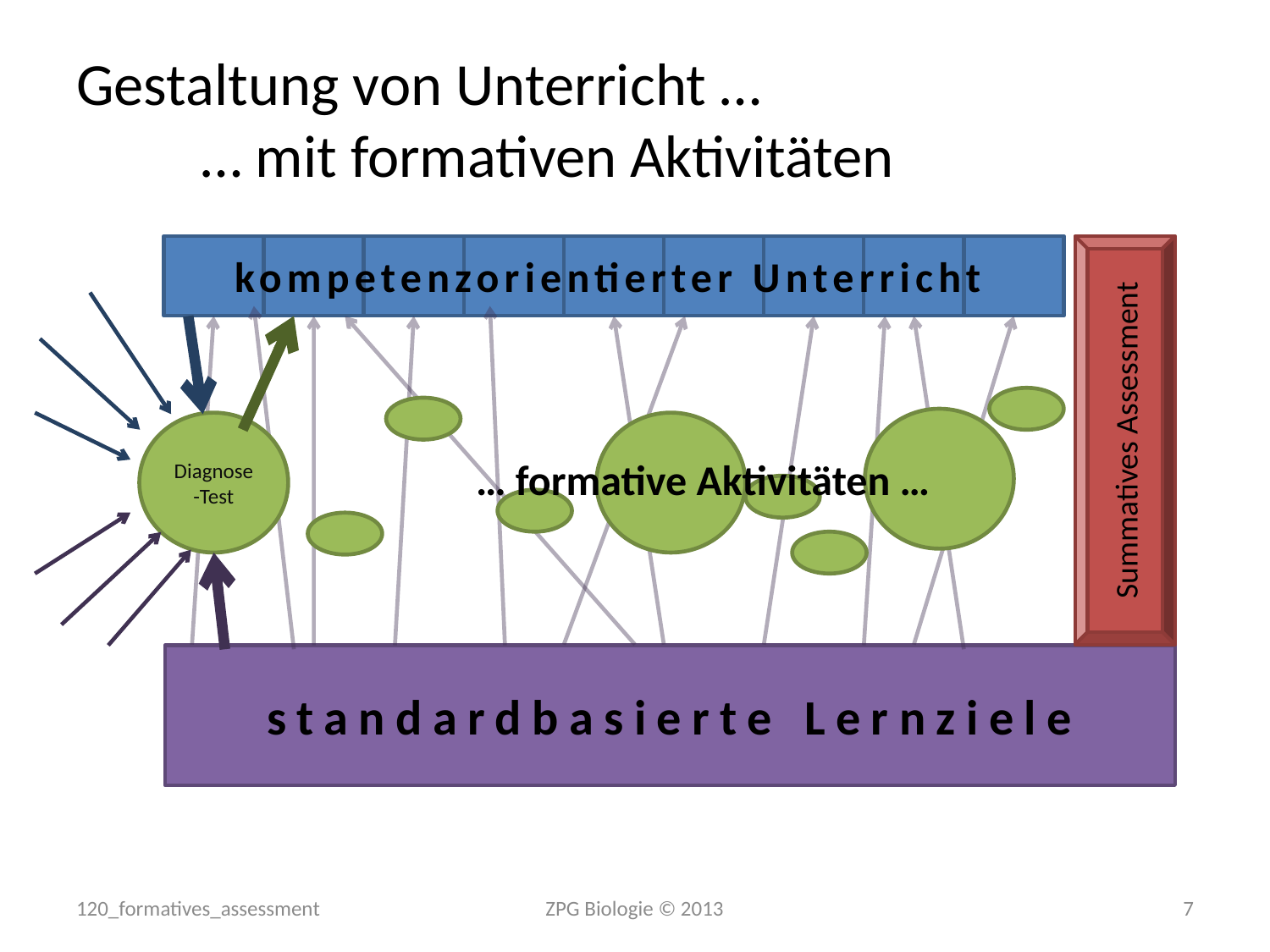

# Gestaltung von Unterricht … … mit formativen Aktivitäten

Summatives Assessment
kompetenzorientierter Unterricht

Diagnose-Test

… formative Aktivitäten …

standardbasierte Lernziele
120_formatives_assessment
ZPG Biologie © 2013
7